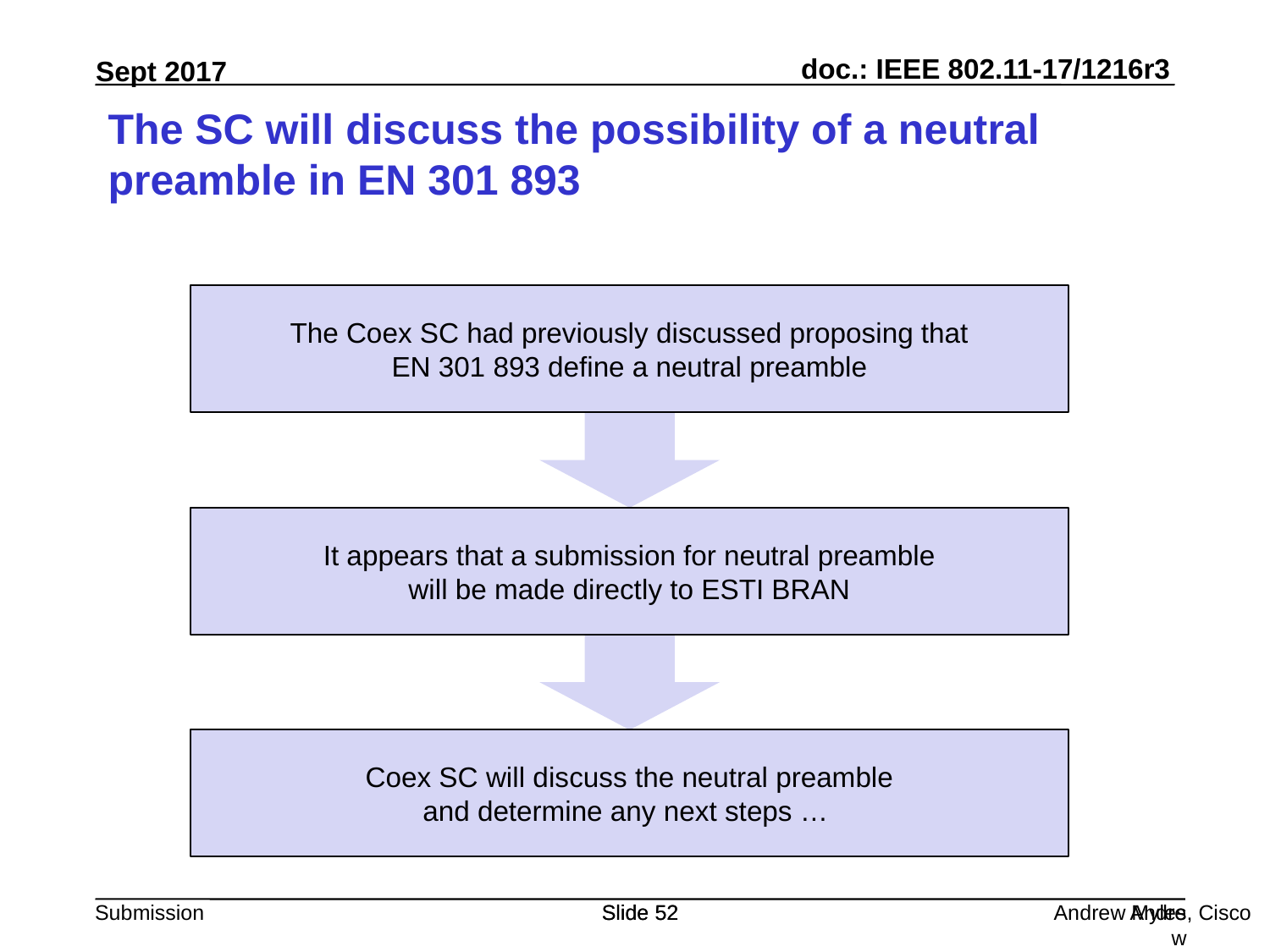

# The SC will discuss the possibility of a neutral preamble in EN 301 893
The Coex SC had previously discussed proposing that
EN 301 893 define a neutral preamble

It appears that a submission for neutral preamble
will be made directly to ESTI BRAN

Coex SC will discuss the neutral preamble
and determine any next steps …
Slide 52
Slide 52
Andrew Myles, Cisco
Andrew Myles, Cisco